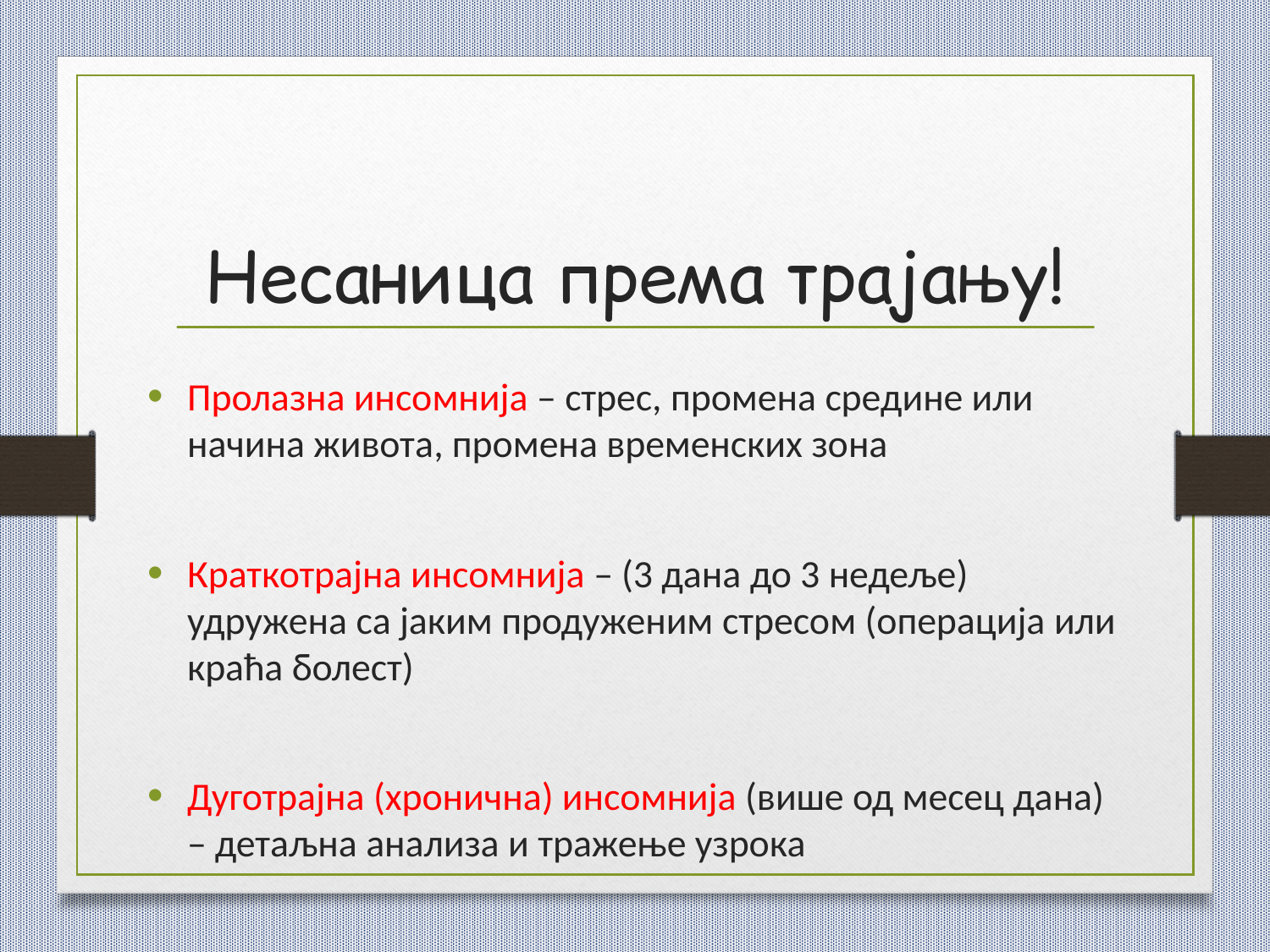

# Несаница према трајању!
Пролазна инсомнија – стрес, промена средине или начина живота, промена временских зона

Краткотрајна инсомнија – (3 дана до 3 недеље) удружена са јаким продуженим стресом (операција или краћа болест)

Дуготрајна (хронична) инсомнија (више од месец дана) – детаљна анализа и тражење узрока